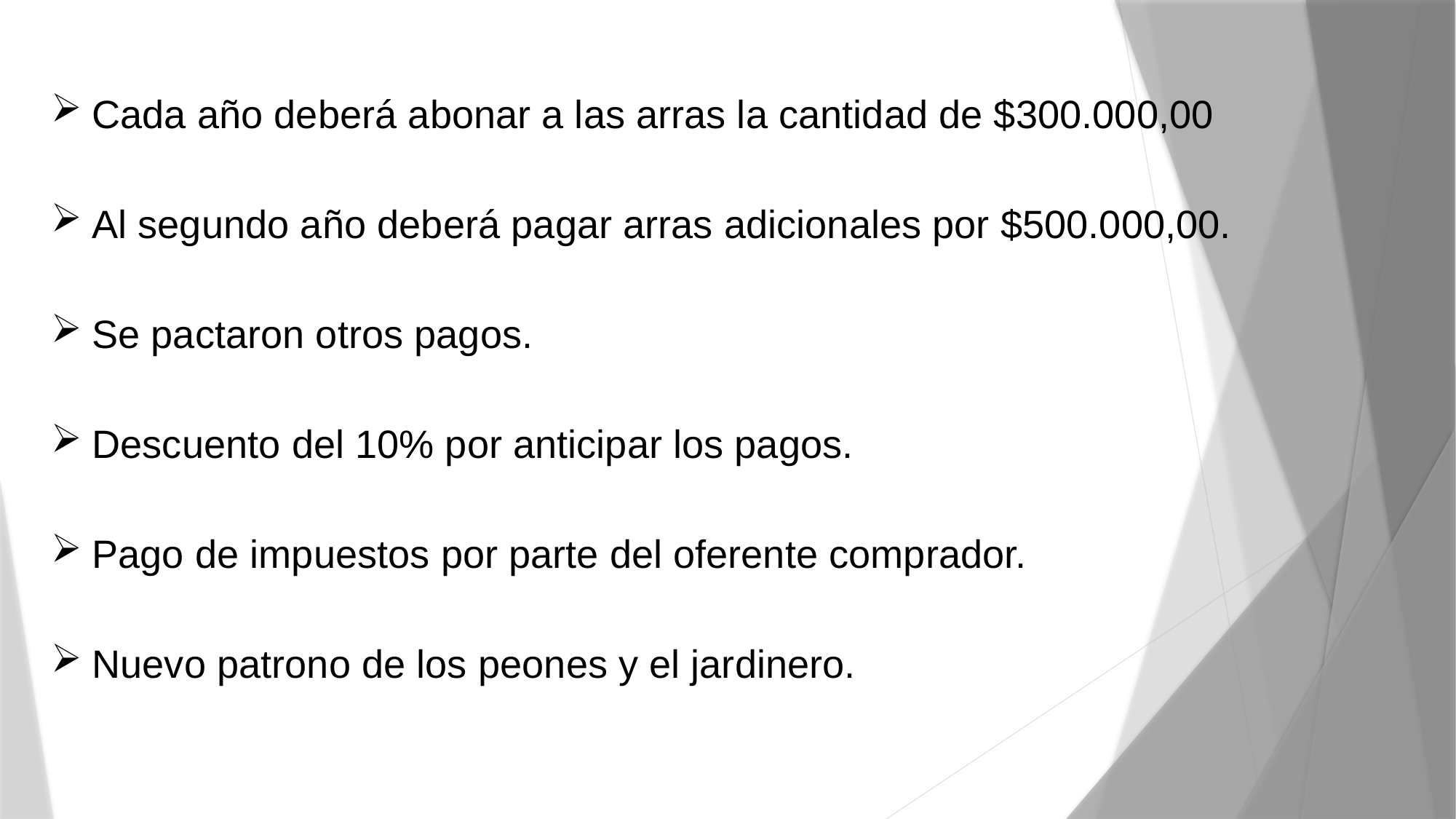

Cada año deberá abonar a las arras la cantidad de $300.000,00
Al segundo año deberá pagar arras adicionales por $500.000,00.
Se pactaron otros pagos.
Descuento del 10% por anticipar los pagos.
Pago de impuestos por parte del oferente comprador.
Nuevo patrono de los peones y el jardinero.